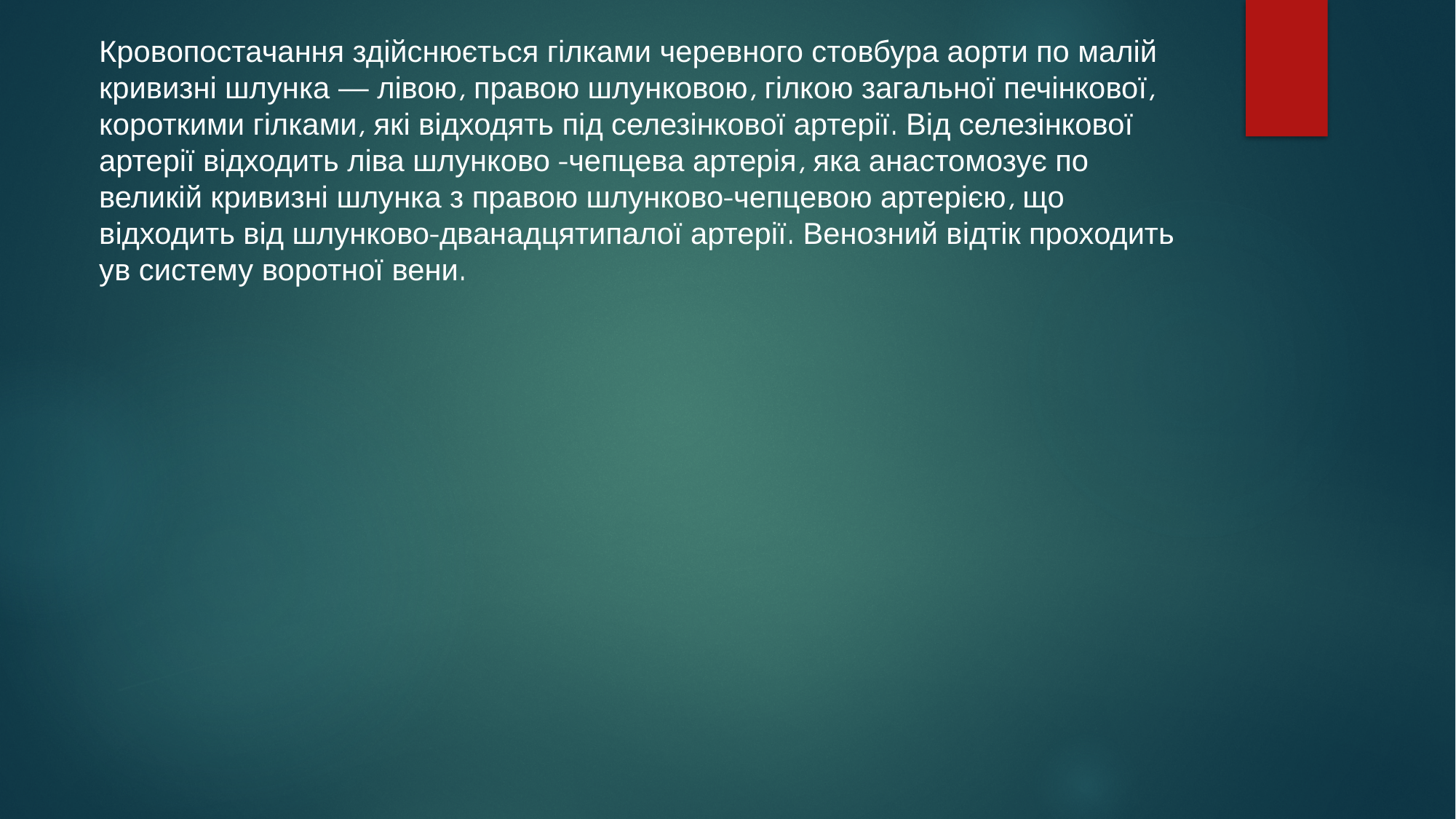

Кровопостачання здійснюється гілками черевного стовбура аорти по малій кривизні шлунка — лівою, правою шлунковою, гілкою загальної печінкової, короткими гілками, які відходять під селезінкової артерії. Від селезінкової артерії відходить ліва шлунково -чепцева артерія, яка анастомозує по великій кривизні шлунка з правою шлунково-чепцевою артерією, що відходить від шлунково-дванадцятипалої артерії. Венозний відтік проходить ув систему воротної вени.